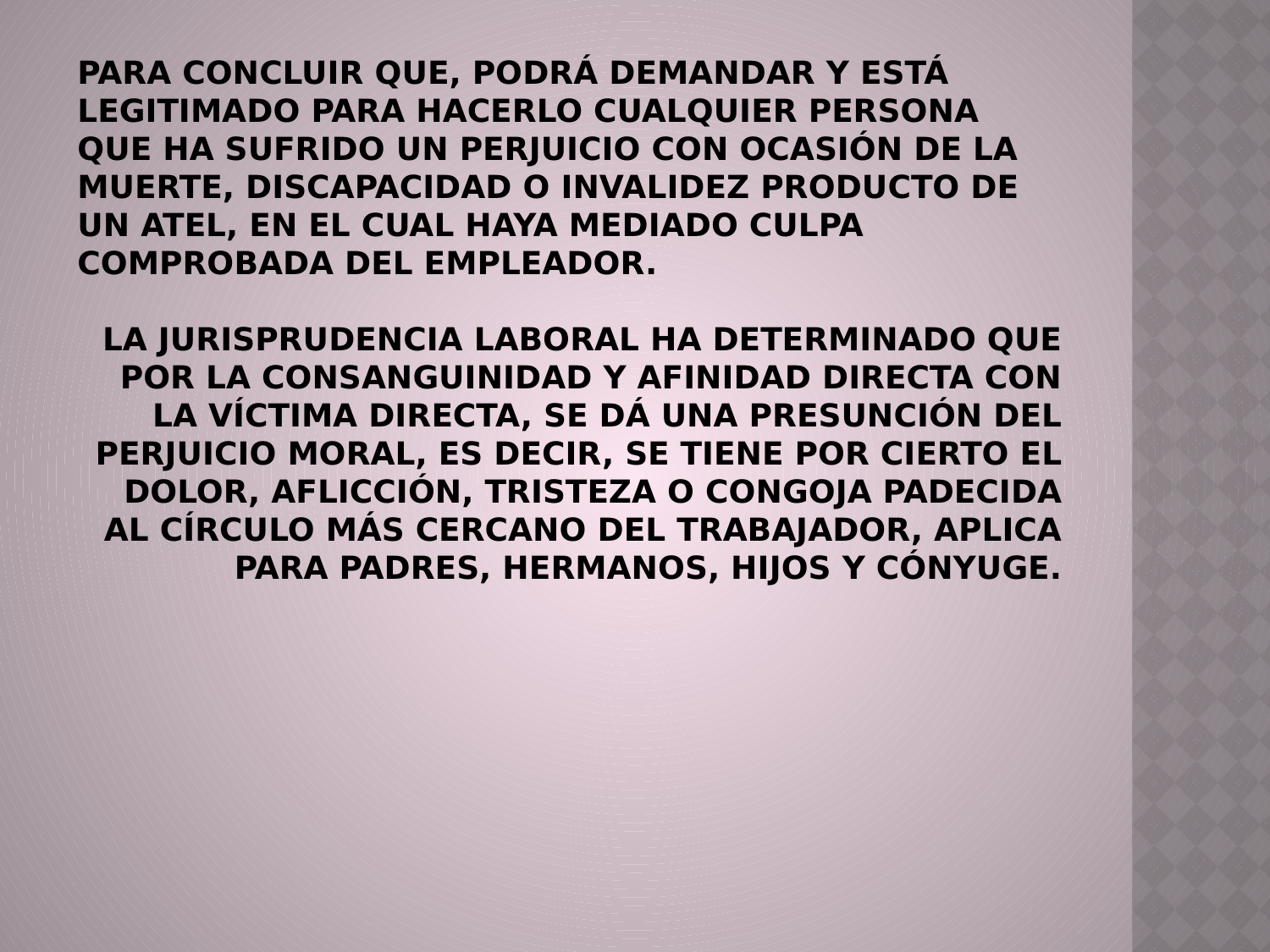

PARA CONCLUIR QUE, PODRÁ DEMANDAR Y ESTÁ LEGITIMADO PARA HACERLO CUALQUIER PERSONA QUE HA SUFRIDO UN PERJUICIO CON OCASIÓN DE LA MUERTE, DISCAPACIDAD O INVALIDEZ PRODUCTO DE UN ATEL, EN EL CUAL HAYA MEDIADO CULPA COMPROBADA DEL EMPLEADOR.

LA JURISPRUDENCIA LABORAL HA DETERMINADO QUE POR LA CONSANGUINIDAD Y AFINIDAD DIRECTA CON LA VÍCTIMA DIRECTA, SE DÁ UNA PRESUNCIÓN DEL PERJUICIO MORAL, ES DECIR, SE TIENE POR CIERTO EL DOLOR, AFLICCIÓN, TRISTEZA O CONGOJA PADECIDA AL CÍRCULO MÁS CERCANO DEL TRABAJADOR, APLICA PARA PADRES, HERMANOS, HIJOS Y CÓNYUGE.